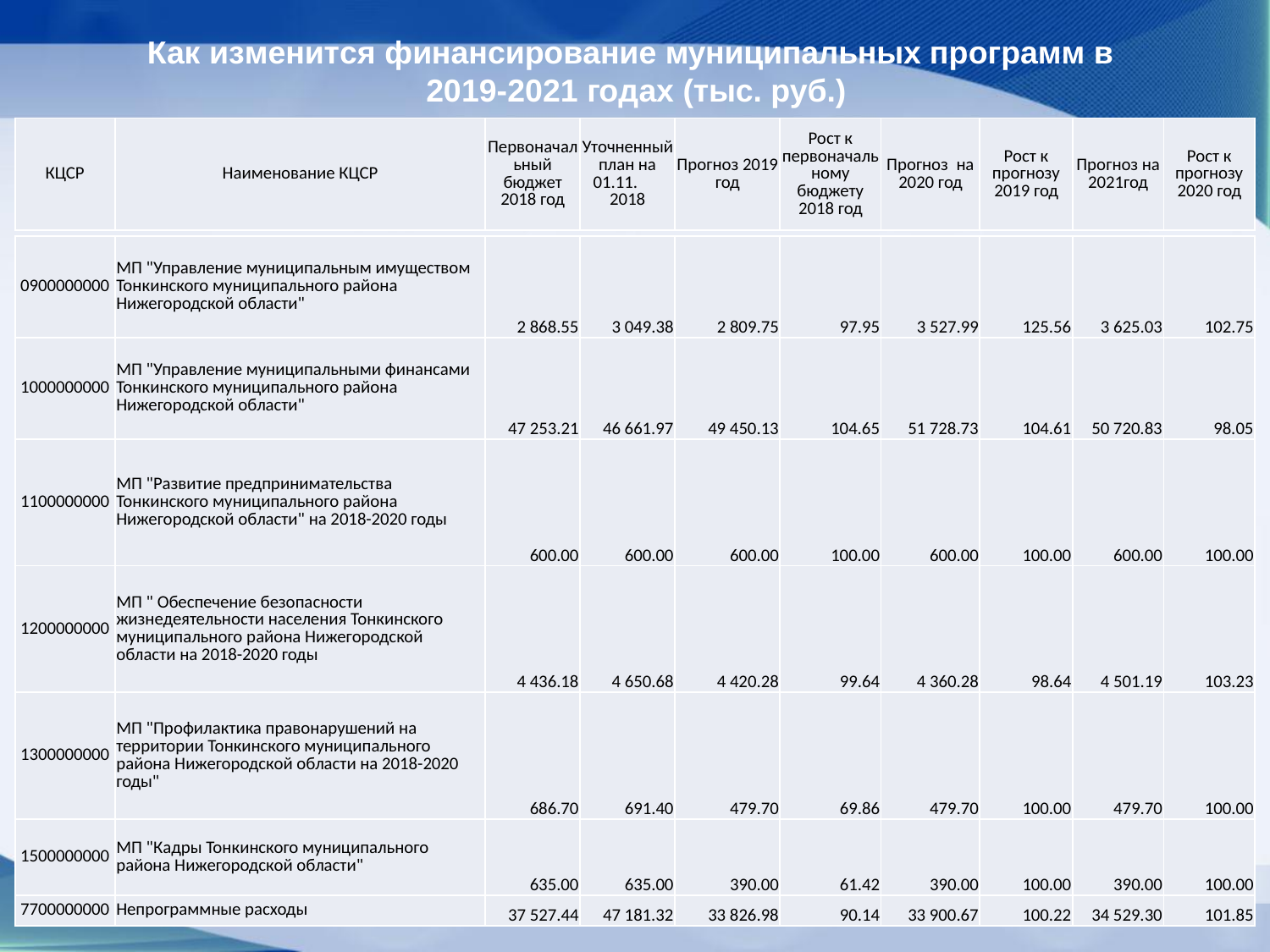

Как изменится финансирование муниципальных программ в 2019-2021 годах (тыс. руб.)
| КЦСР | Наименование КЦСР | Первоначальный бюджет 2018 год | Уточненный план на 01.11. 2018 | Прогноз 2019 год | Рост к первоначальному бюджету 2018 год | Прогноз на 2020 год | Рост к прогнозу 2019 год | Прогноз на 2021год | Рост к прогнозу 2020 год |
| --- | --- | --- | --- | --- | --- | --- | --- | --- | --- |
| 0900000000 | МП "Управление муниципальным имуществом Тонкинского муниципального района Нижегородской области" | 2 868.55 | 3 049.38 | 2 809.75 | 97.95 | 3 527.99 | 125.56 | 3 625.03 | 102.75 |
| --- | --- | --- | --- | --- | --- | --- | --- | --- | --- |
| 1000000000 | МП "Управление муниципальными финансами Тонкинского муниципального района Нижегородской области" | 47 253.21 | 46 661.97 | 49 450.13 | 104.65 | 51 728.73 | 104.61 | 50 720.83 | 98.05 |
| 1100000000 | МП "Развитие предпринимательства Тонкинского муниципального района Нижегородской области" на 2018-2020 годы | 600.00 | 600.00 | 600.00 | 100.00 | 600.00 | 100.00 | 600.00 | 100.00 |
| 1200000000 | МП " Обеспечение безопасности жизнедеятельности населения Тонкинского муниципального района Нижегородской области на 2018-2020 годы | 4 436.18 | 4 650.68 | 4 420.28 | 99.64 | 4 360.28 | 98.64 | 4 501.19 | 103.23 |
| 1300000000 | МП "Профилактика правонарушений на территории Тонкинского муниципального района Нижегородской области на 2018-2020 годы" | 686.70 | 691.40 | 479.70 | 69.86 | 479.70 | 100.00 | 479.70 | 100.00 |
| 1500000000 | МП "Кадры Тонкинского муниципального района Нижегородской области" | 635.00 | 635.00 | 390.00 | 61.42 | 390.00 | 100.00 | 390.00 | 100.00 |
| 7700000000 | Непрограммные расходы | 37 527.44 | 47 181.32 | 33 826.98 | 90.14 | 33 900.67 | 100.22 | 34 529.30 | 101.85 |